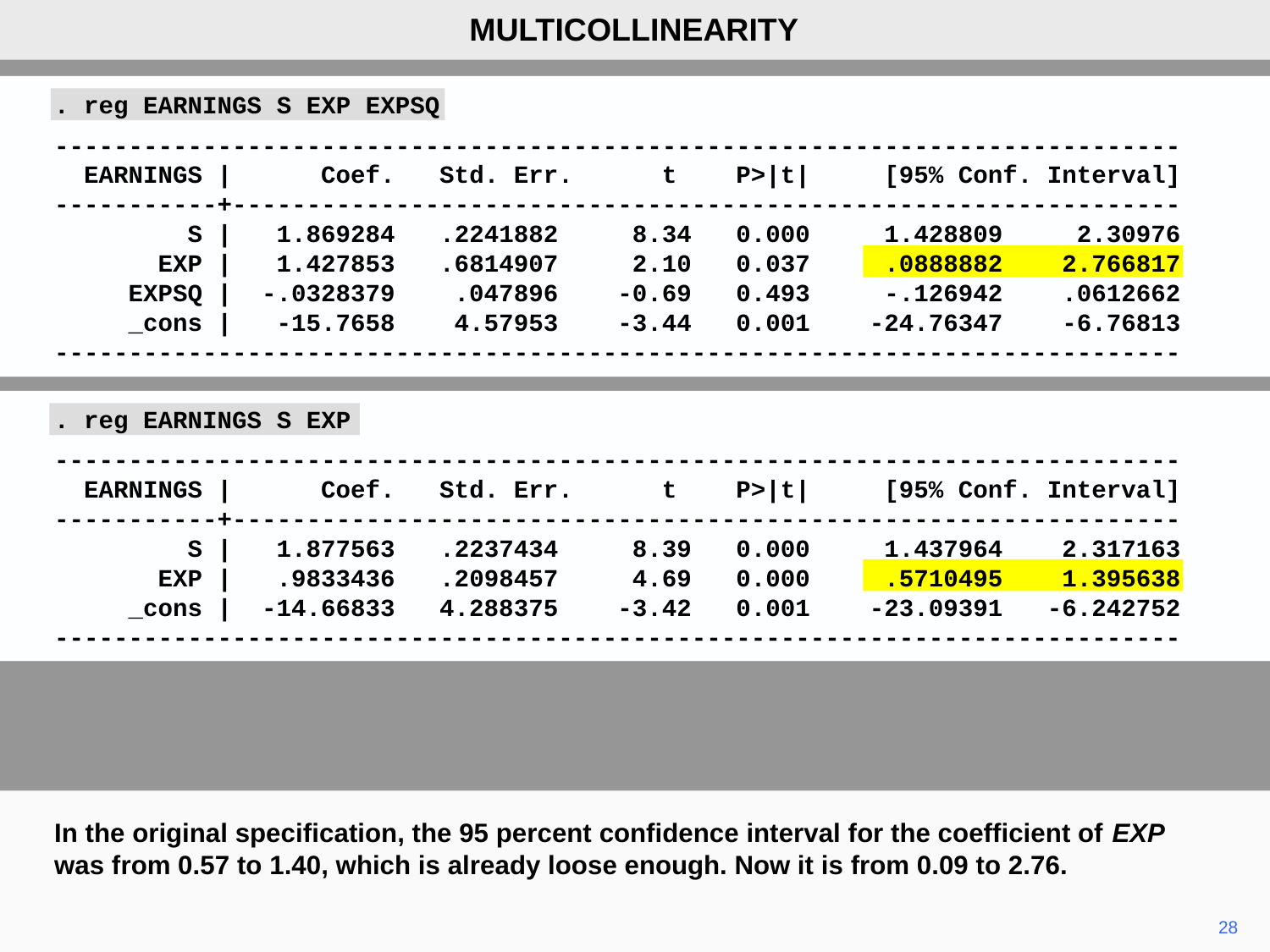

MULTICOLLINEARITY

. reg EARNINGS S EXP EXPSQ
----------------------------------------------------------------------------
  EARNINGS |      Coef.   Std. Err.      t    P>|t|     [95% Conf. Interval]
-----------+----------------------------------------------------------------
         S |   1.869284   .2241882     8.34   0.000     1.428809     2.30976
       EXP |   1.427853   .6814907     2.10   0.037     .0888882    2.766817
     EXPSQ |  -.0328379    .047896    -0.69   0.493     -.126942    .0612662
     _cons |   -15.7658    4.57953    -3.44   0.001    -24.76347    -6.76813
----------------------------------------------------------------------------

. reg EARNINGS S EXP
----------------------------------------------------------------------------
  EARNINGS |      Coef.   Std. Err.      t    P>|t|     [95% Conf. Interval]
-----------+----------------------------------------------------------------
         S |   1.877563   .2237434     8.39   0.000     1.437964    2.317163
       EXP |   .9833436   .2098457     4.69   0.000     .5710495    1.395638
     _cons |  -14.66833   4.288375    -3.42   0.001    -23.09391   -6.242752
----------------------------------------------------------------------------

In the original specification, the 95 percent confidence interval for the coefficient of EXP was from 0.57 to 1.40, which is already loose enough. Now it is from 0.09 to 2.76.
28